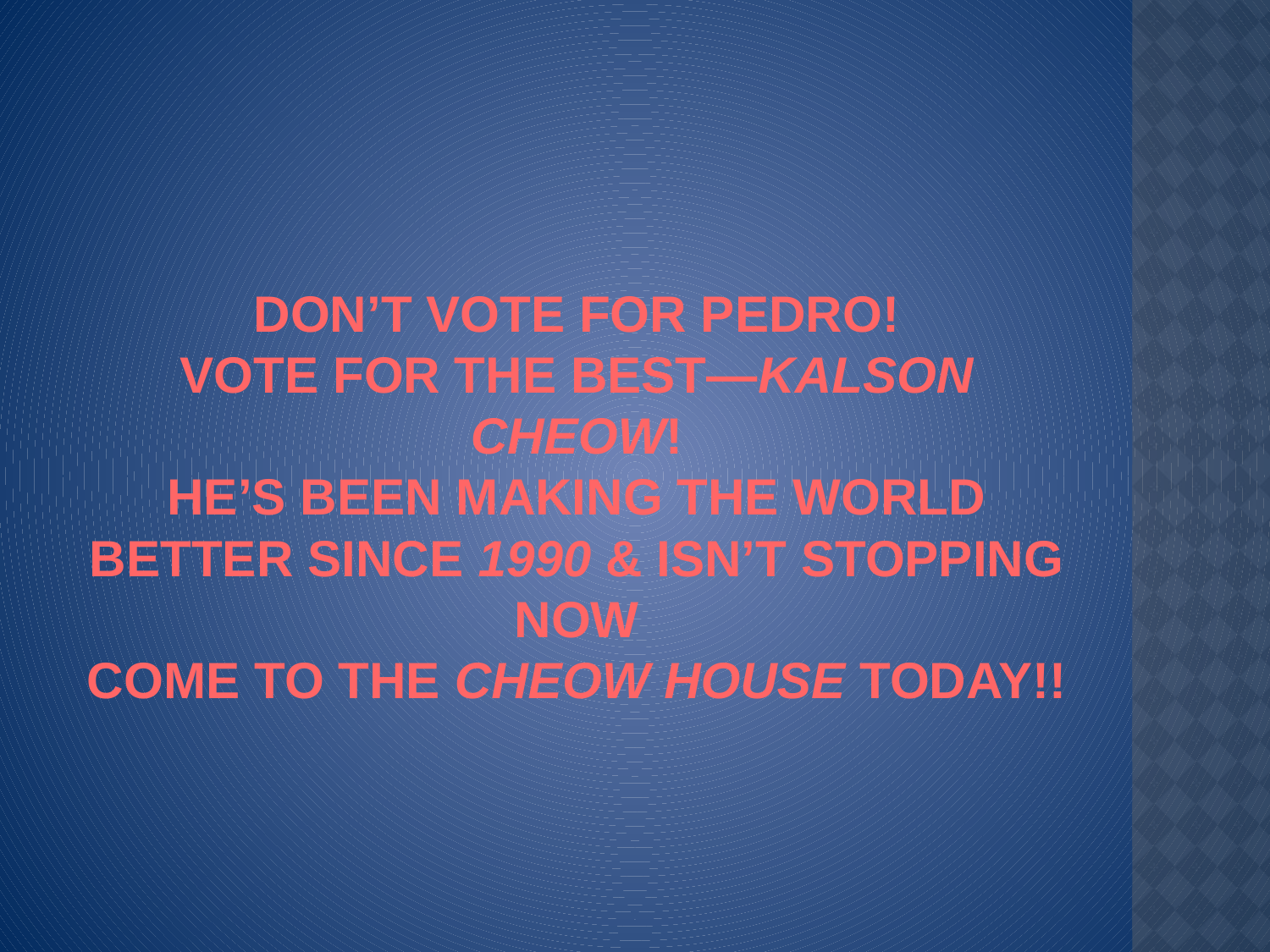

# Don’t vote for Pedro! Vote for the best—Kalson Cheow! He’s been making the world better since 1990 & isn’t stopping now come to the cheow house today!!